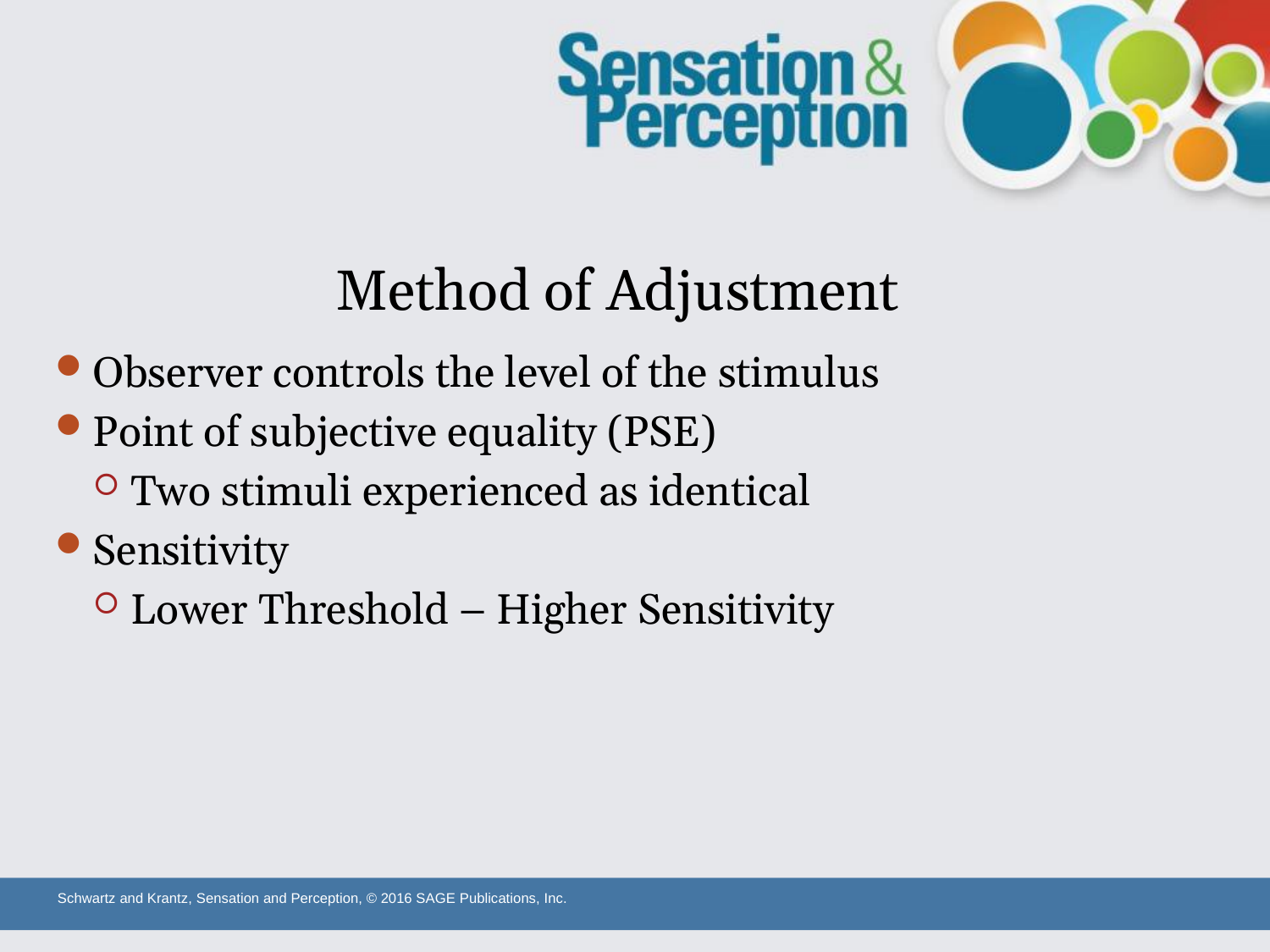

# Method of Adjustment
Observer controls the level of the stimulus
Point of subjective equality (PSE)
Two stimuli experienced as identical
Sensitivity
Lower Threshold – Higher Sensitivity

Schwartz and Krantz, Sensation and Perception, © 2016 SAGE Publications, Inc.